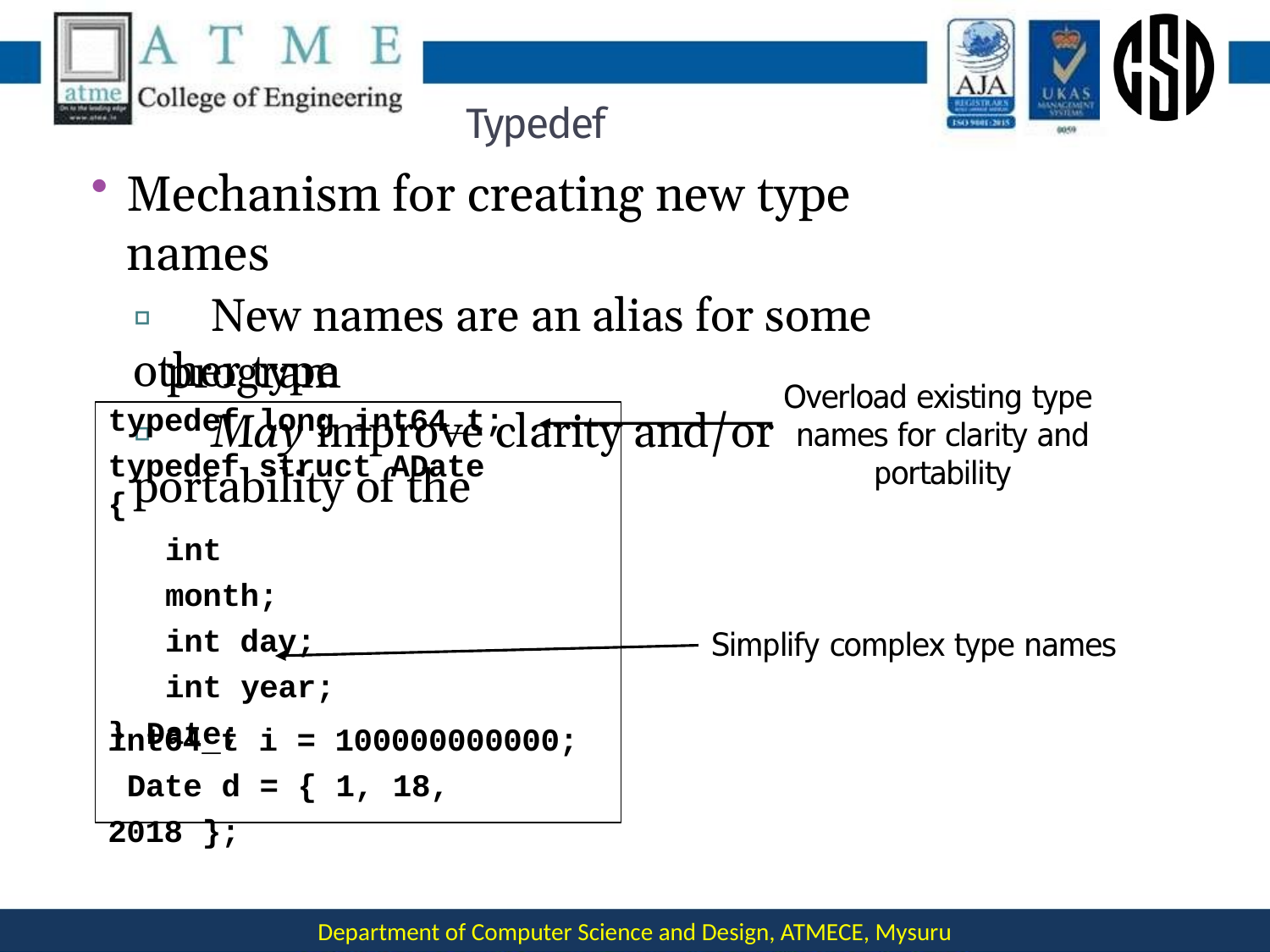

Typedef
Mechanism for creating new type names
▫	New names are an alias for some other type
▫	May improve clarity and/or portability of the
program
Overload existing type  names for clarity and  portability
typedef long int64_t;
typedef struct ADate {
int month;  int day;  int year;
} Date;

Simplify complex type names
int64_t i = 100000000000;  Date d = { 1, 18, 2018 };